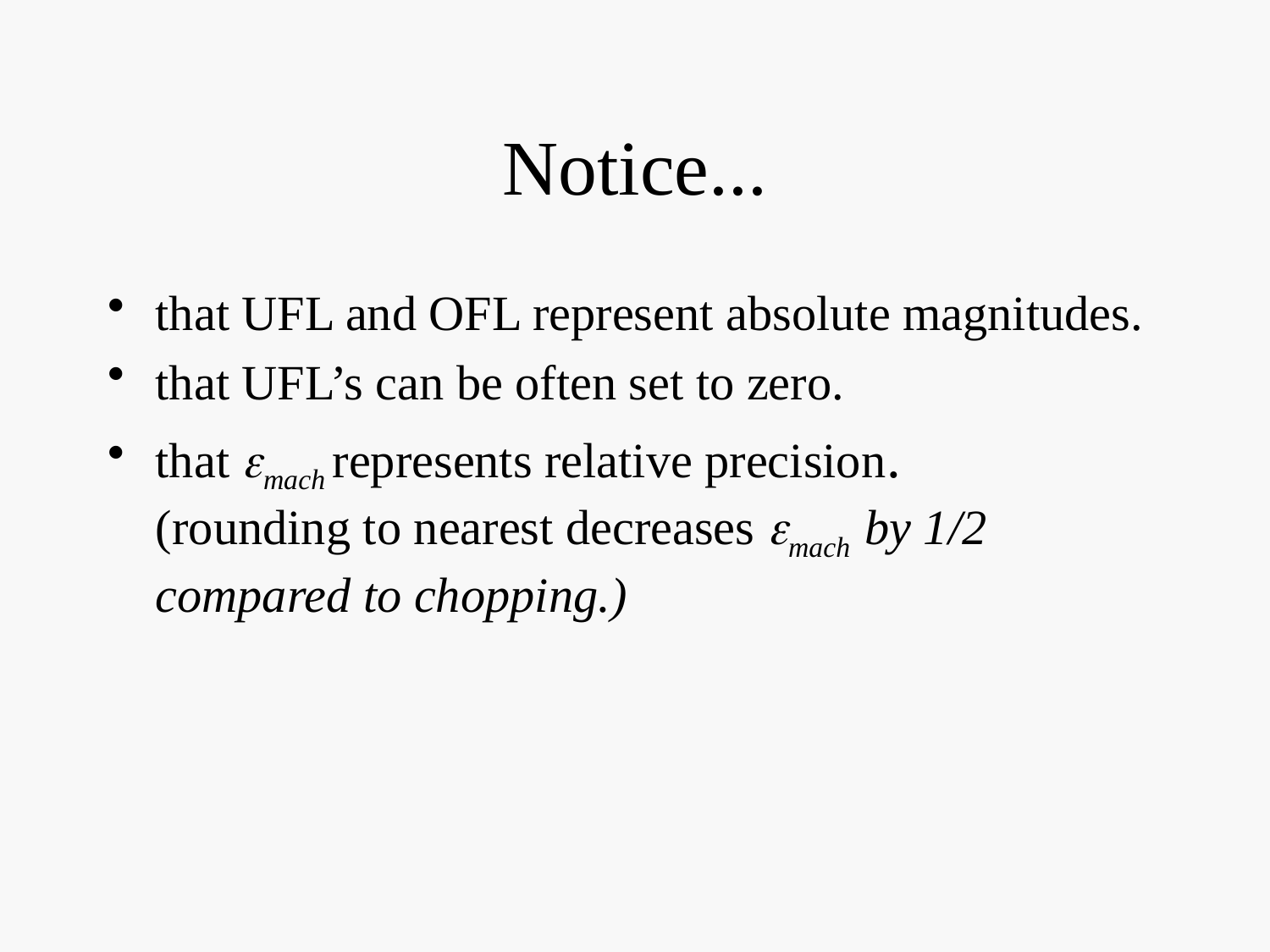

# Notice...
that UFL and OFL represent absolute magnitudes.
that UFL’s can be often set to zero.
that εmach represents relative precision.
(rounding to nearest decreases εmach  by 1/2 compared to chopping.)